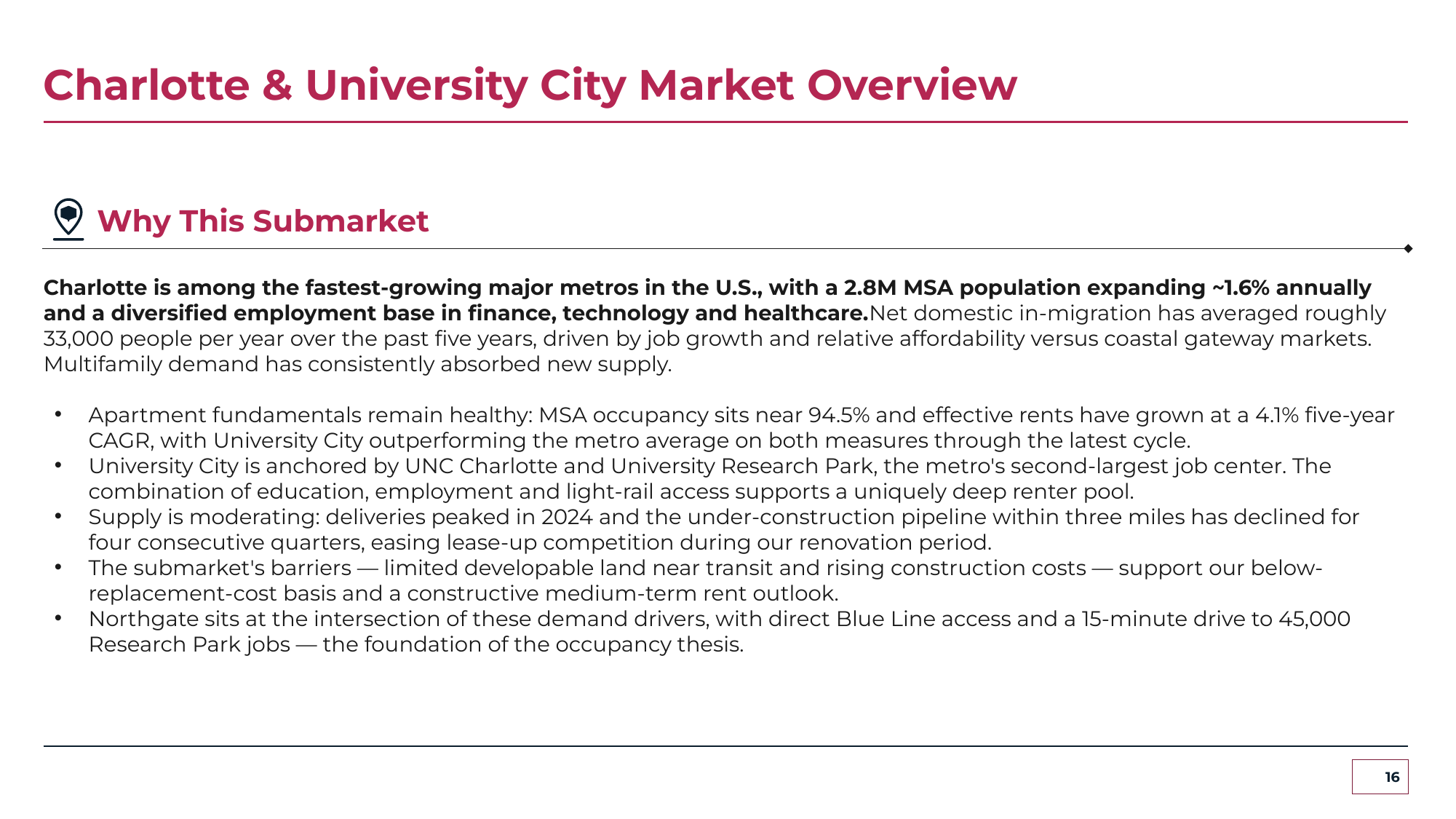

# Charlotte & University City Market Overview

Why This Submarket
Charlotte is among the fastest-growing major metros in the U.S., with a 2.8M MSA population expanding ~1.6% annually and a diversified employment base in finance, technology and healthcare.Net domestic in-migration has averaged roughly 33,000 people per year over the past five years, driven by job growth and relative affordability versus coastal gateway markets. Multifamily demand has consistently absorbed new supply.

Apartment fundamentals remain healthy: MSA occupancy sits near 94.5% and effective rents have grown at a 4.1% five-year CAGR, with University City outperforming the metro average on both measures through the latest cycle.
University City is anchored by UNC Charlotte and University Research Park, the metro's second-largest job center. The combination of education, employment and light-rail access supports a uniquely deep renter pool.
Supply is moderating: deliveries peaked in 2024 and the under-construction pipeline within three miles has declined for four consecutive quarters, easing lease-up competition during our renovation period.
The submarket's barriers — limited developable land near transit and rising construction costs — support our below-replacement-cost basis and a constructive medium-term rent outlook.
Northgate sits at the intersection of these demand drivers, with direct Blue Line access and a 15-minute drive to 45,000 Research Park jobs — the foundation of the occupancy thesis.
16